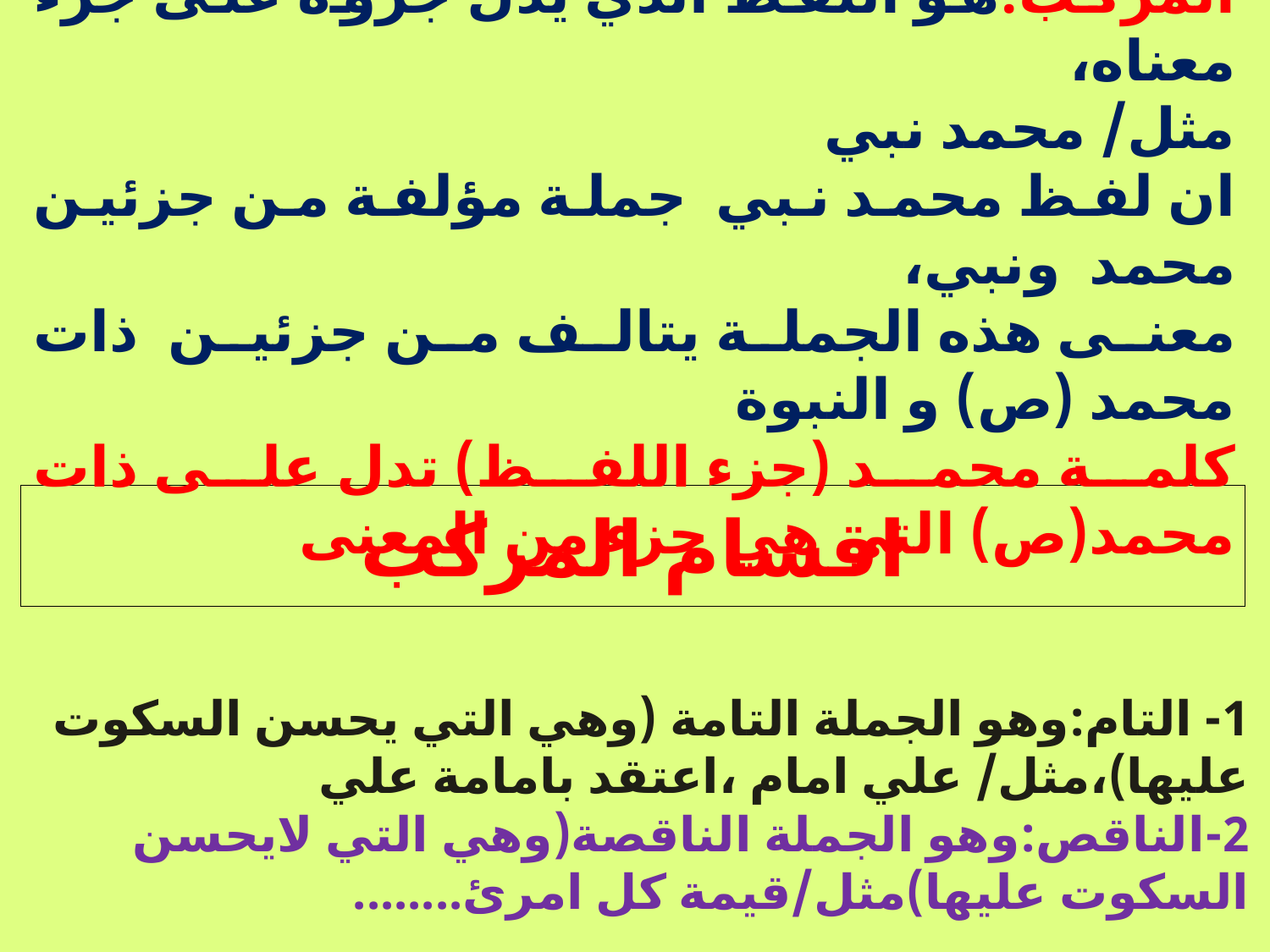

المركب:هو اللفظ الذي يدل جزؤه على جزء معناه،
مثل/ محمد نبي
ان لفظ محمد نبي  جملة مؤلفة من جزئين محمد  ونبي،
معنى هذه الجملة يتالف من جزئين  ذات محمد (ص) و النبوة
كلمة محمد (جزء اللفظ) تدل على ذات محمد(ص) التي هي جزء من المعنى
اقسام المركب

1- التام:وهو الجملة التامة (وهي التي يحسن السكوت عليها)،مثل/ علي امام ،اعتقد بامامة علي
2-الناقص:وهو الجملة الناقصة(وهي التي لايحسن السكوت عليها)مثل/قيمة كل امرئ........